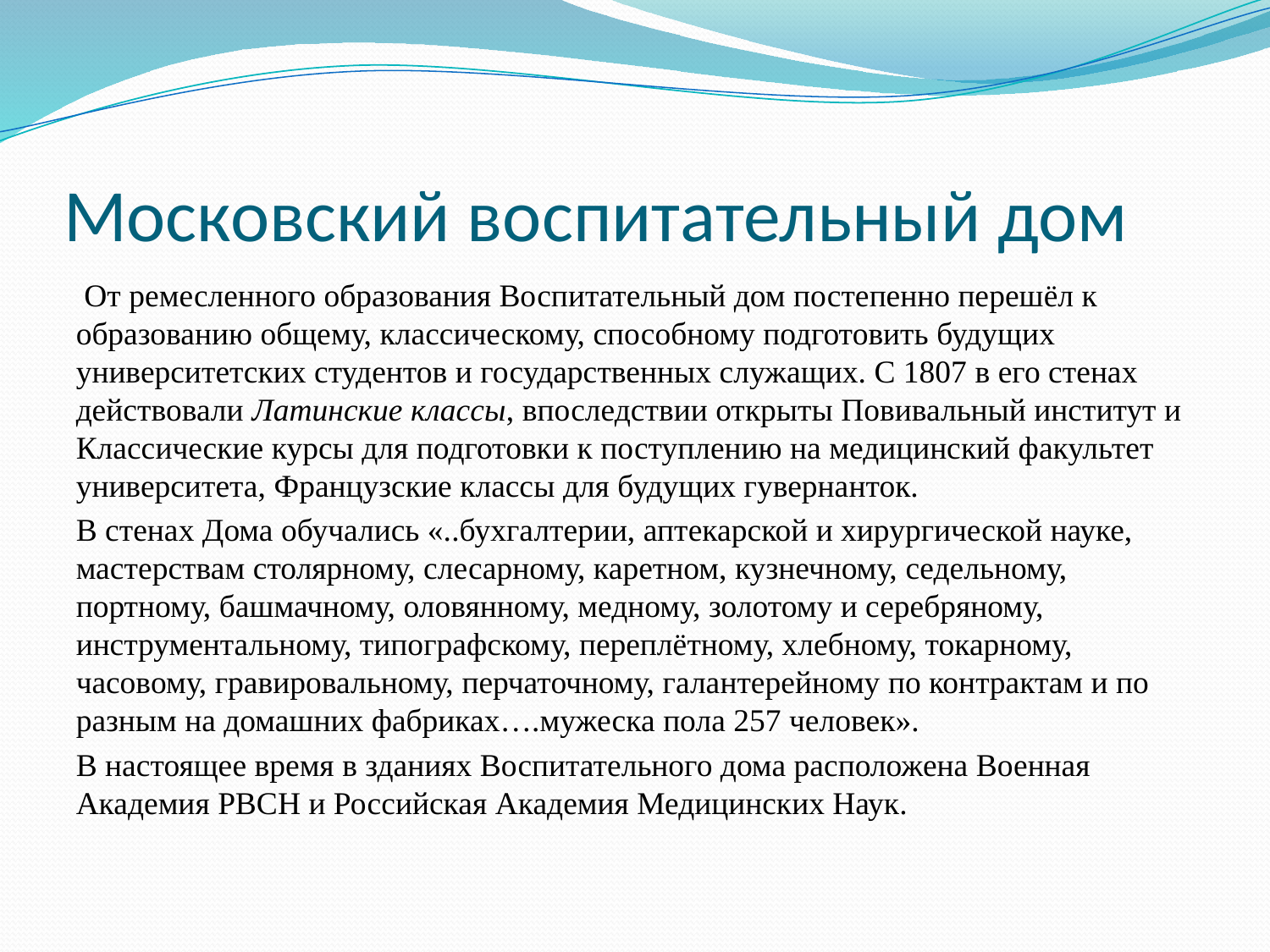

# Московский воспитательный дом
 От ремесленного образования Воспитательный дом постепенно перешёл к образованию общему, классическому, способному подготовить будущих университетских студентов и государственных служащих. С 1807 в его стенах действовали Латинские классы, впоследствии открыты Повивальный институт и Классические курсы для подготовки к поступлению на медицинский факультет университета, Французские классы для будущих гувернанток.
В стенах Дома обучались «..бухгалтерии, аптекарской и хирургической науке, мастерствам столярному, слесарному, каретном, кузнечному, седельному, портному, башмачному, оловянному, медному, золотому и серебряному, инструментальному, типографскому, переплётному, хлебному, токарному, часовому, гравировальному, перчаточному, галантерейному по контрактам и по разным на домашних фабриках….мужеска пола 257 человек».
В настоящее время в зданиях Воспитательного дома расположена Военная Академия РВСН и Российская Академия Медицинских Наук.